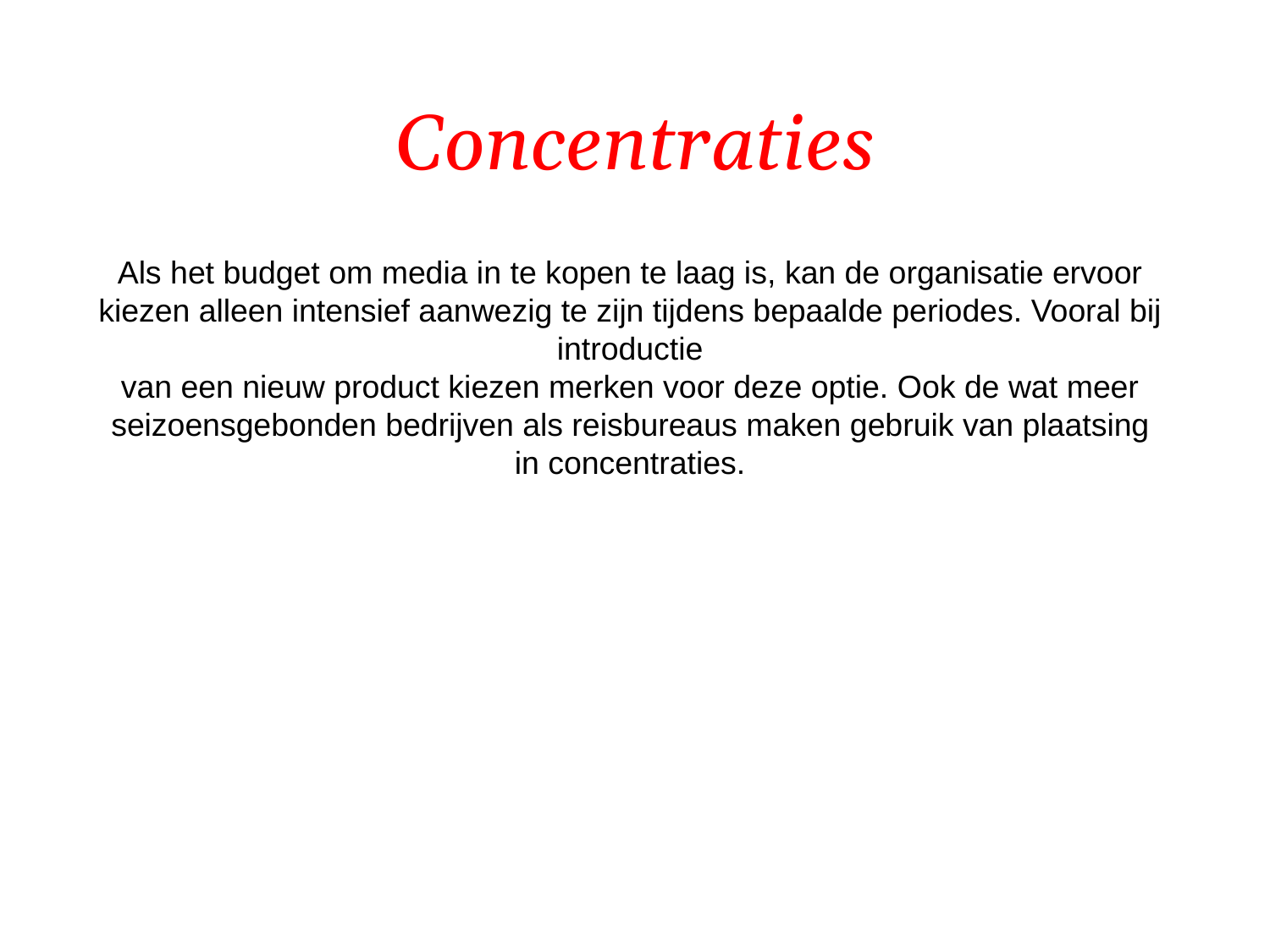

Concentraties
Als het budget om media in te kopen te laag is, kan de organisatie ervoor kiezen alleen intensief aanwezig te zijn tijdens bepaalde periodes. Vooral bij introductie
van een nieuw product kiezen merken voor deze optie. Ook de wat meer
seizoensgebonden bedrijven als reisbureaus maken gebruik van plaatsing
in concentraties.